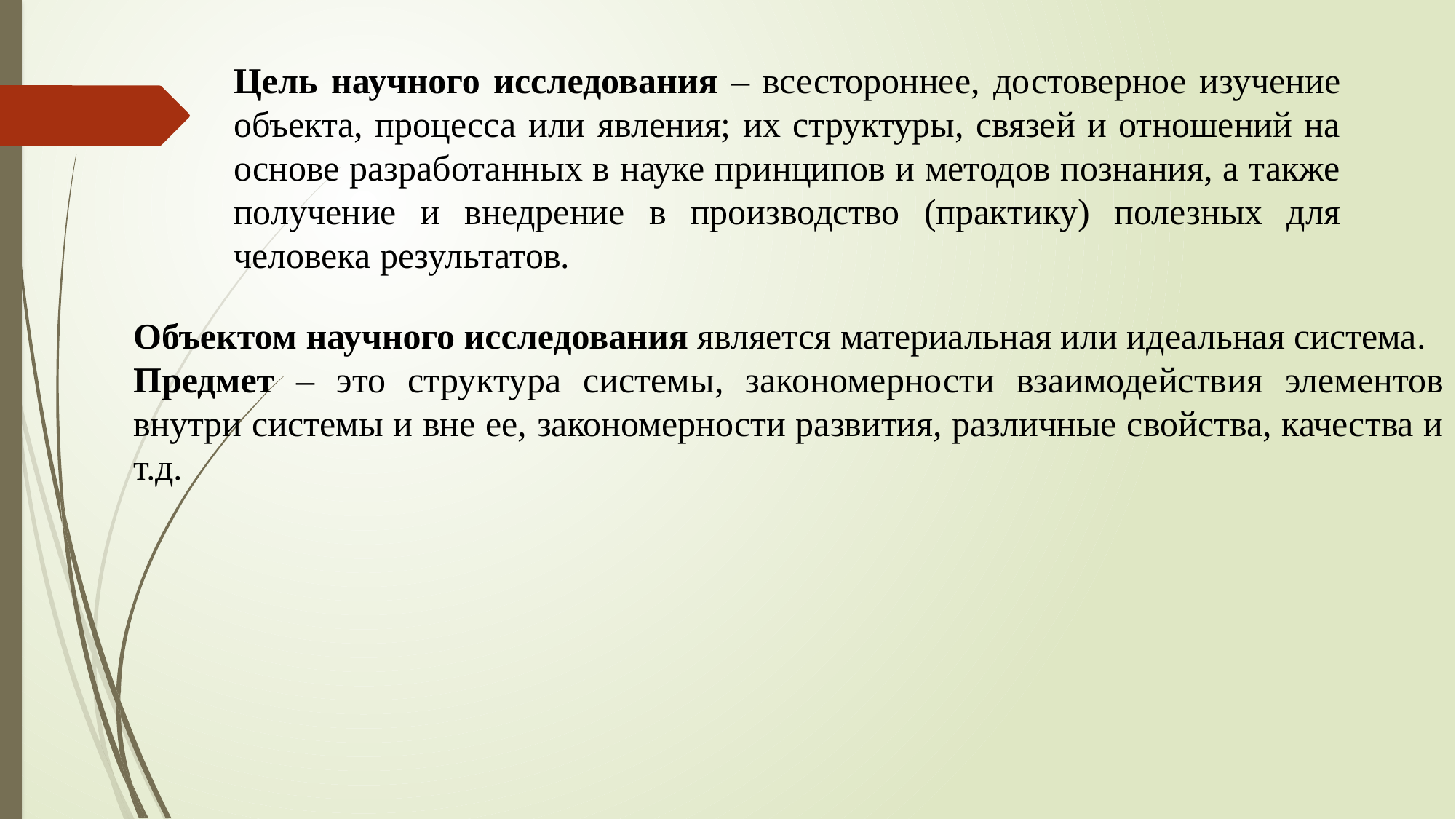

Цель научного исследования – всестороннее, достоверное изучение объекта, процесса или явления; их структуры, связей и отношений на основе разработанных в науке принципов и методов познания, а также получение и внедрение в производство (практику) полезных для человека результатов.
Объектом научного исследования является материальная или идеальная система.
Предмет – это структура системы, закономерности взаимодействия элементов внутри системы и вне ее, закономерности развития, различные свойства, качества и т.д.